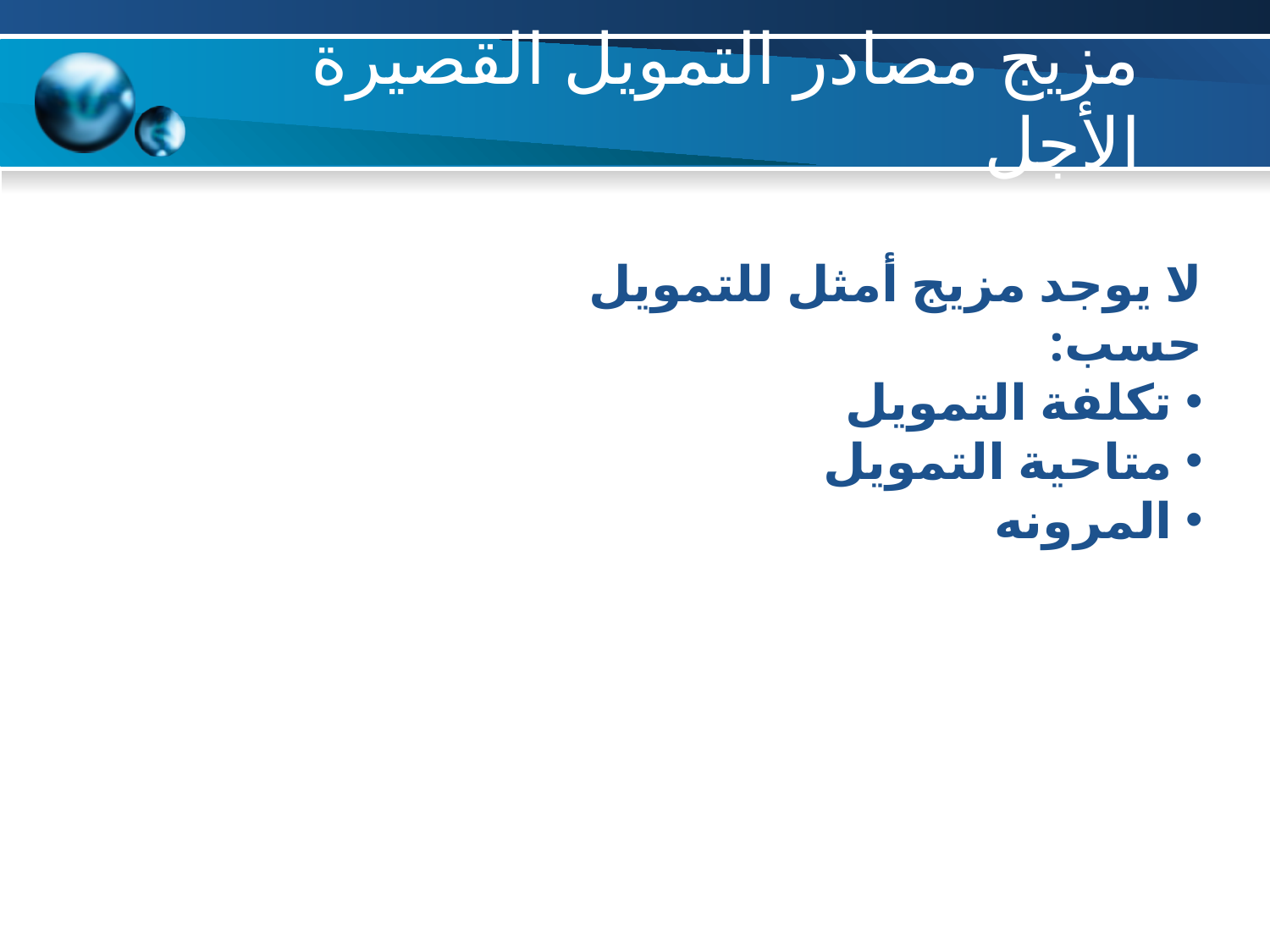

# مزيج مصادر التمويل القصيرة الأجل
لا يوجد مزيج أمثل للتمويل
حسب:
تكلفة التمويل
متاحية التمويل
المرونه